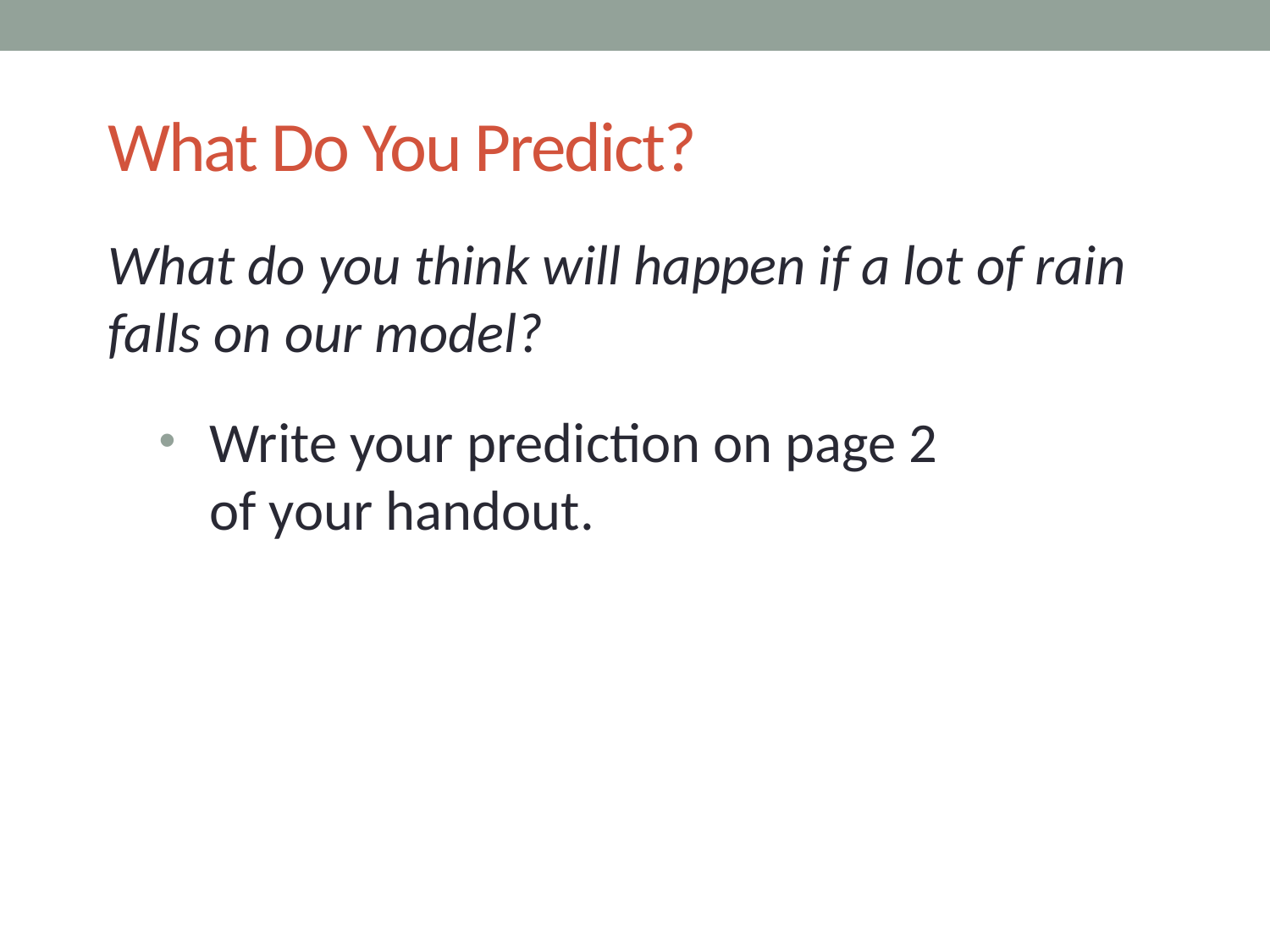

# What Do You Predict?
What do you think will happen if a lot of rain falls on our model?
Write your prediction on page 2
of your handout.